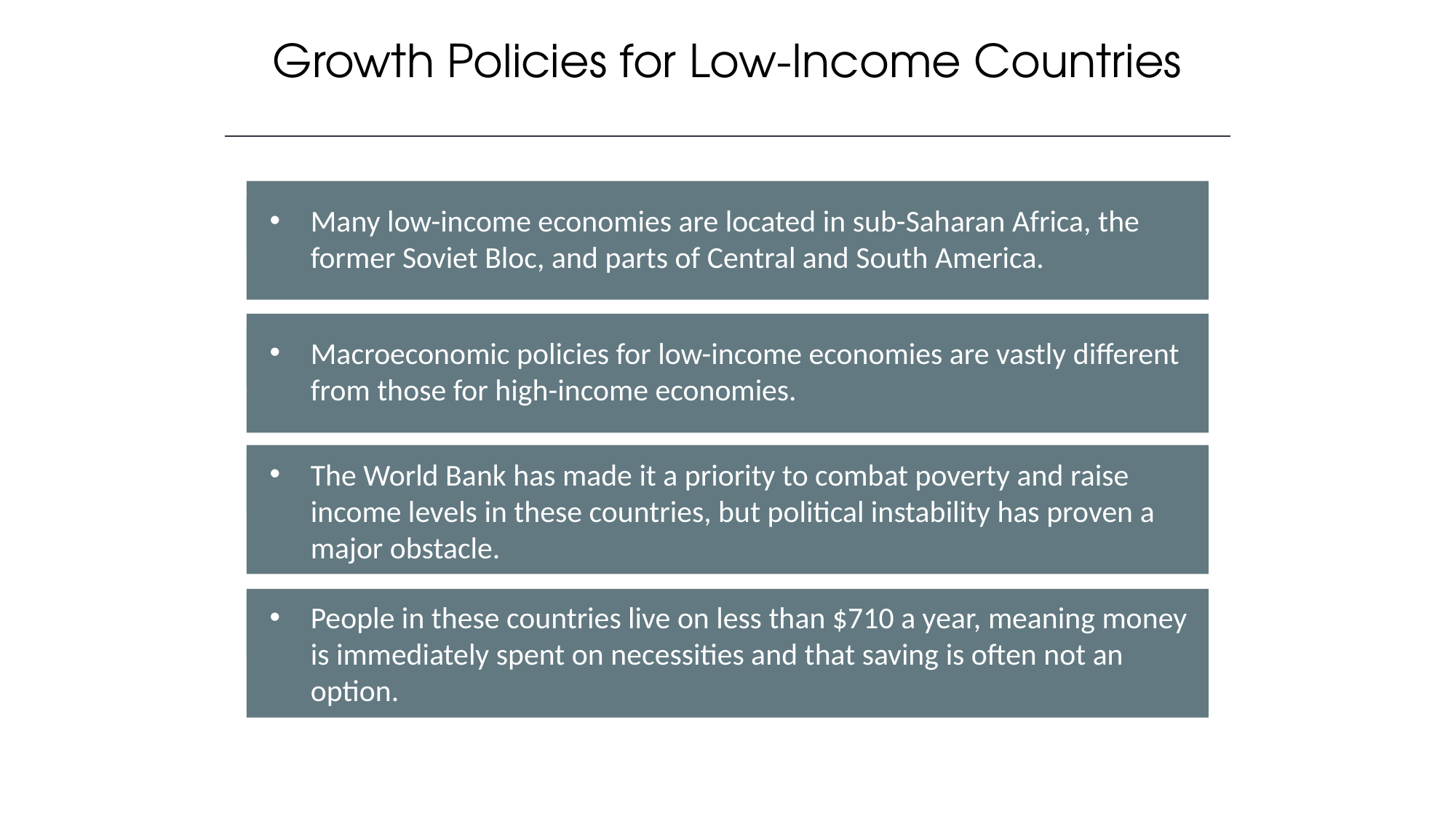

Growth Policies for Low-Income Countries
HAWKES LEARNING

Many low-income economies are located in sub-Saharan Africa, the former Soviet Bloc, and parts of Central and South America.

Macroeconomic policies for low-income economies are vastly different from those for high-income economies.

The World Bank has made it a priority to combat poverty and raise income levels in these countries, but political instability has proven a major obstacle.
The CPI is subject to two types of bias: substitution bias and quality/new goods bias.

People in these countries live on less than $710 a year, meaning money is immediately spent on necessities and that saving is often not an option.
Both substitution bias and quality/new goods bias tend to overstate the negative impact of inflation on consumers.